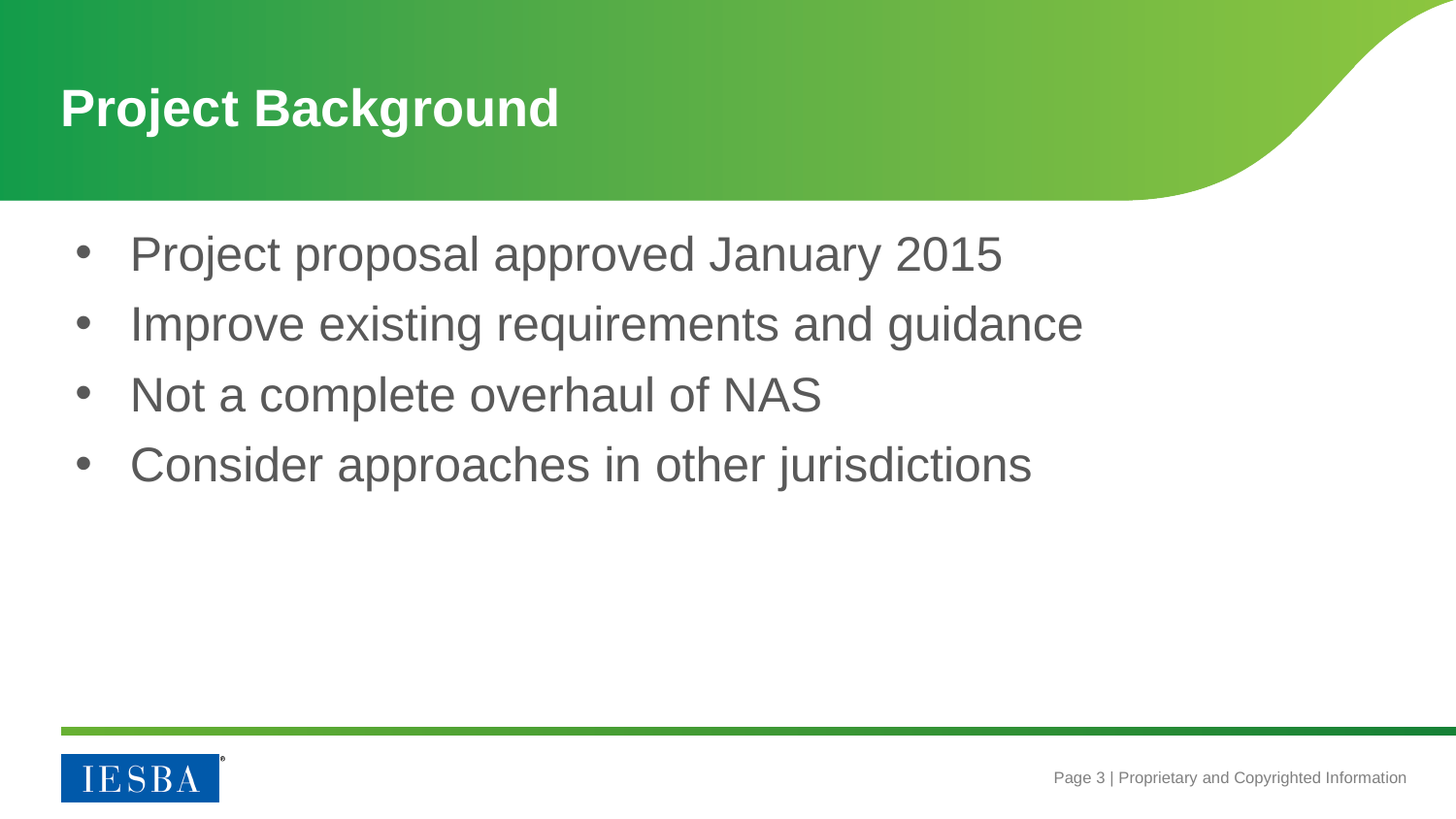

# Project Background
Project proposal approved January 2015
Improve existing requirements and guidance
Not a complete overhaul of NAS
Consider approaches in other jurisdictions